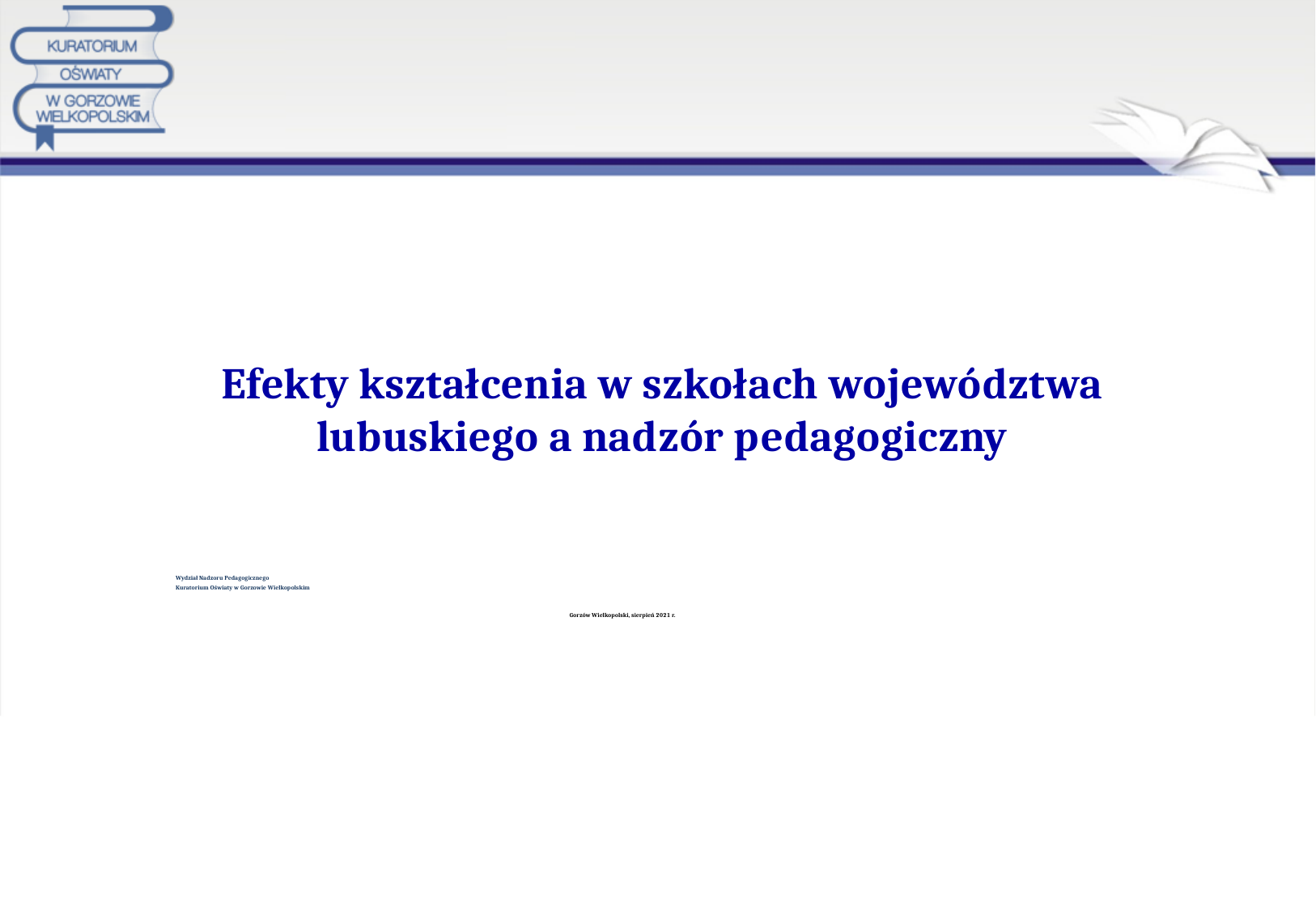

# Efekty kształcenia w szkołach województwa lubuskiego a nadzór pedagogiczny

Wydział Nadzoru Pedagogicznego
Kuratorium Oświaty w Gorzowie Wielkopolskim

Gorzów Wielkopolski, sierpień 2021 r.